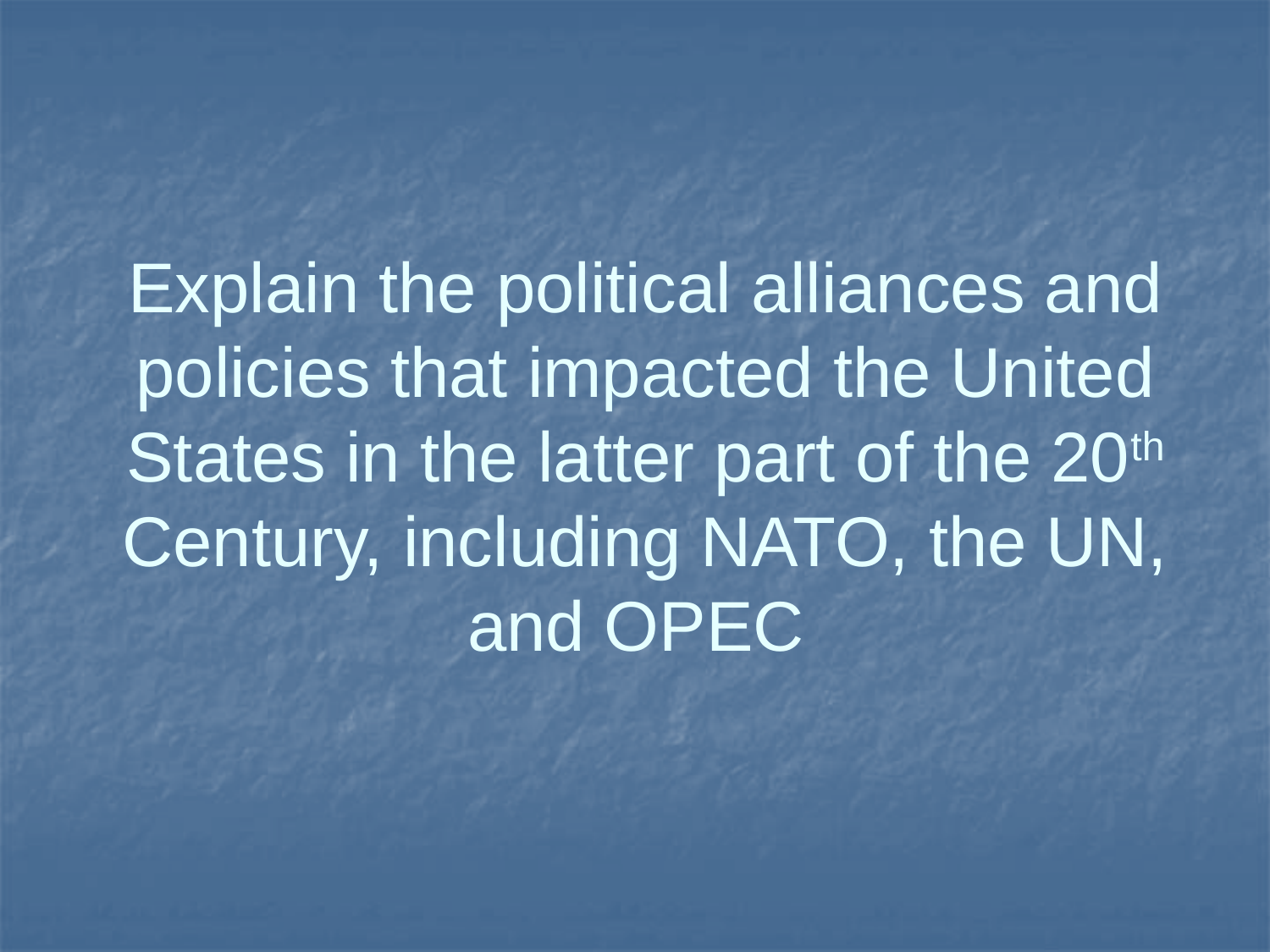

# Explain the political alliances and policies that impacted the United States in the latter part of the 20th Century, including NATO, the UN, and OPEC